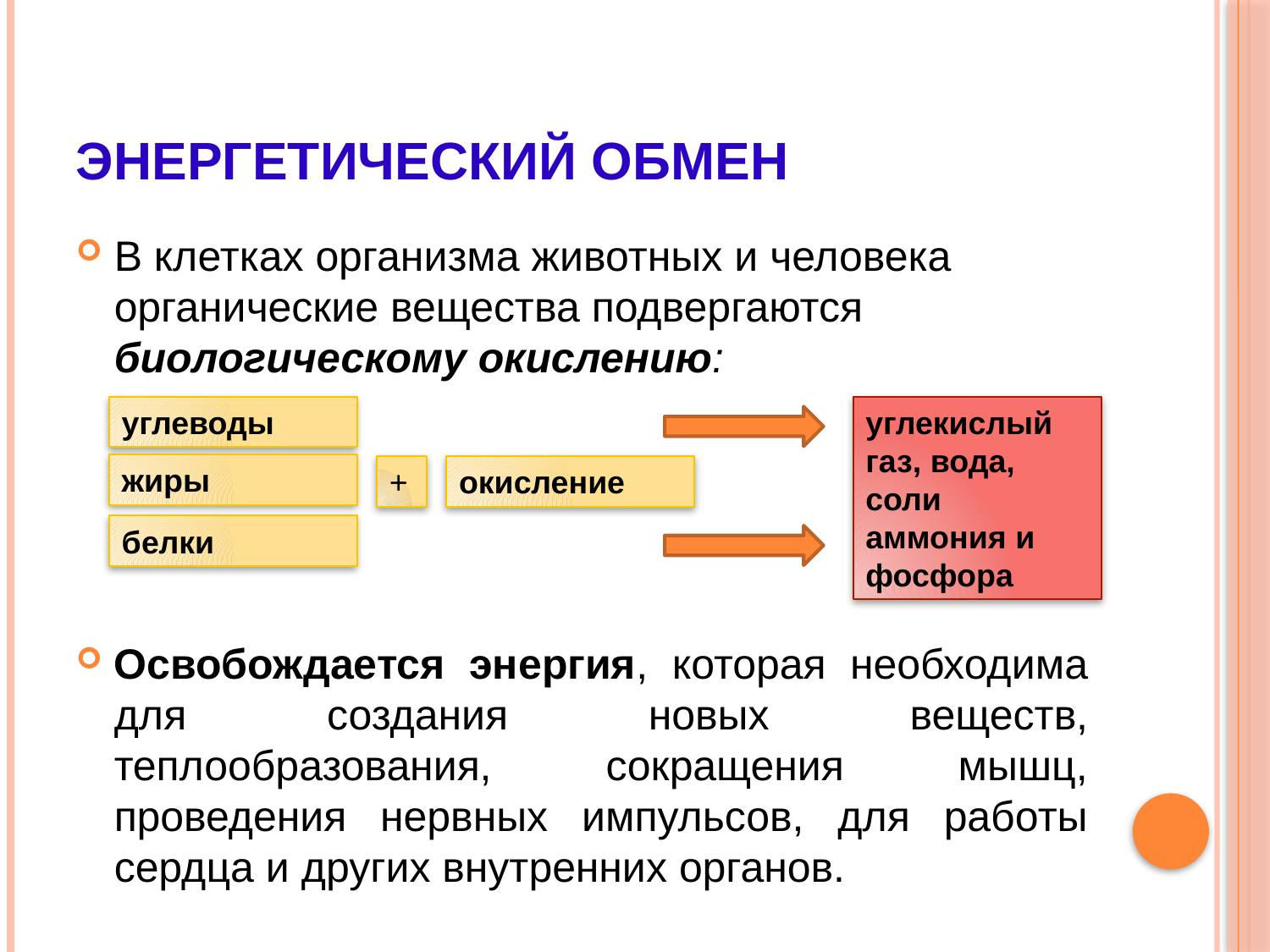

# энергетический обмен
В клетках организма животных и человека органические вещества подвергаются биологическому окислению:

Освобождается энергия, которая необходима для создания новых веществ, теплообразования, сокращения мышц, проведения нервных импульсов, для работы сердца и других внутренних органов.

углеводы
углекислый газ, вода, соли аммония и  фосфора

жиры
+
окисление
белки